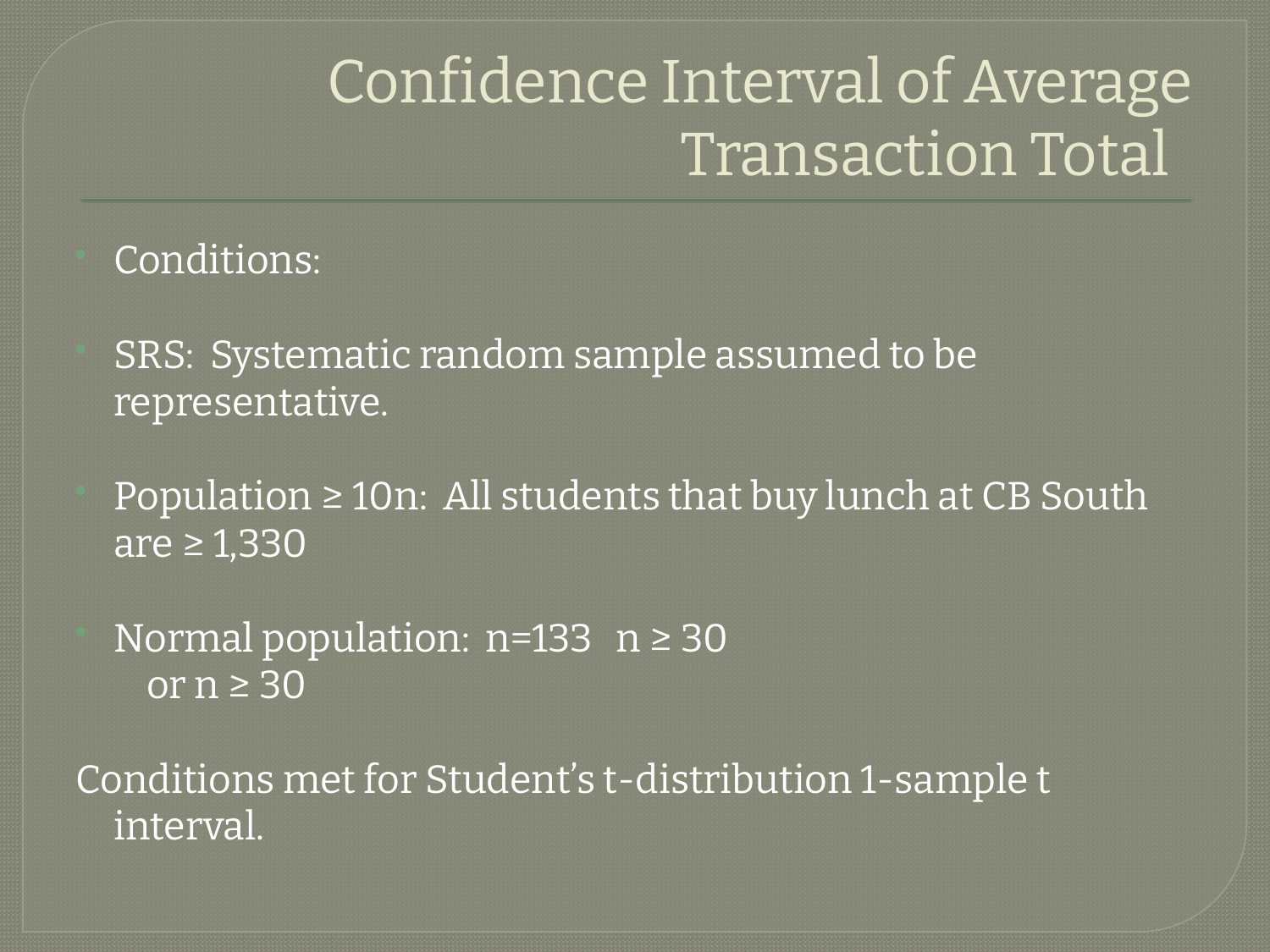

# Confidence Interval of Average Transaction Total
Conditions:

SRS:  Systematic random sample assumed to be representative.

Population ≥ 10n:  All students that buy lunch at CB South are ≥ 1,330

Normal population:  n=133   n ≥ 30
         or n ≥ 30

Conditions met for Student’s t-distribution 1-sample t interval.